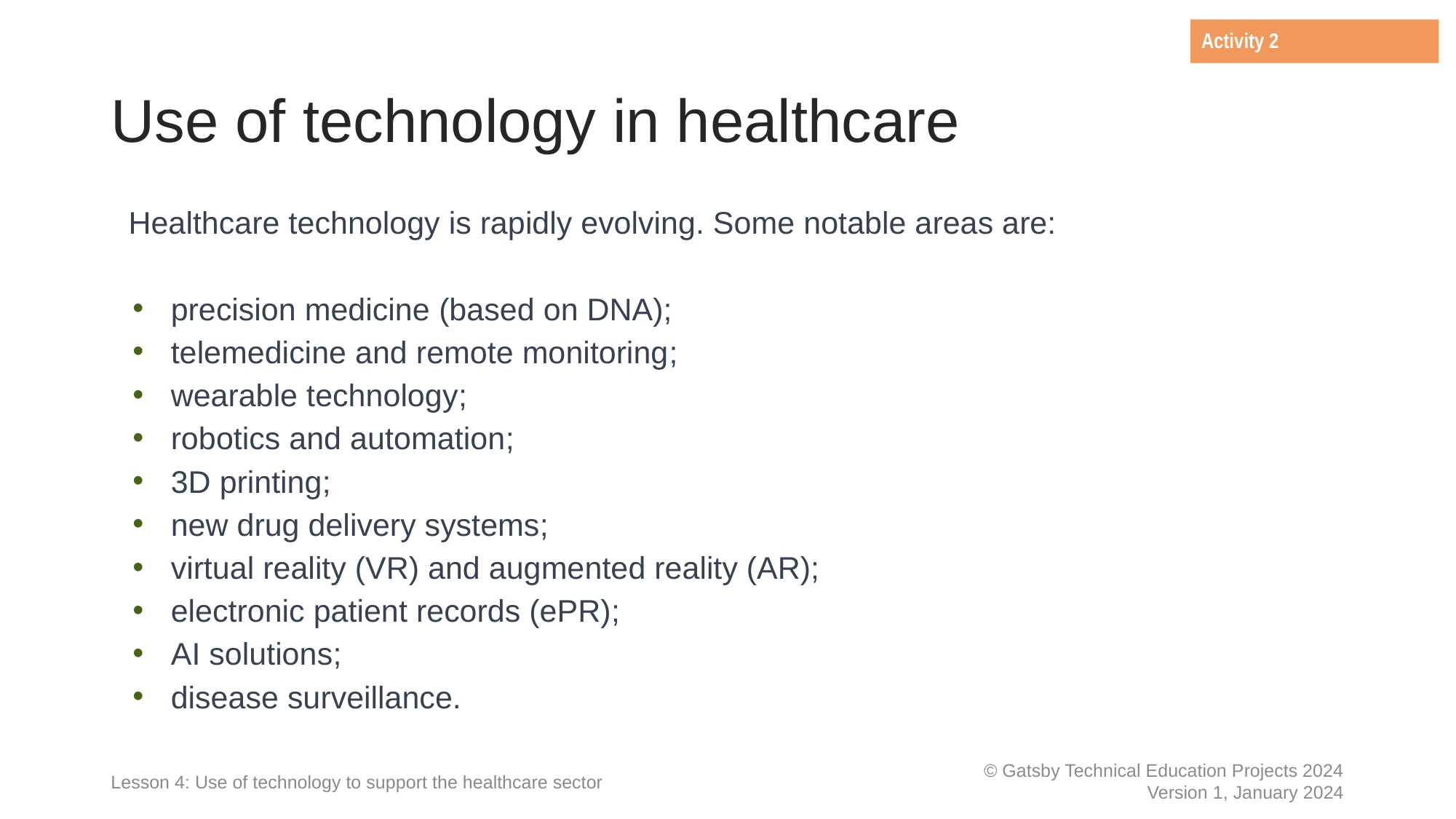

Activity 2
# Use of technology in healthcare
Healthcare technology is rapidly evolving. Some notable areas are:
 ​
precision medicine​ (based on DNA);
telemedicine and remote monitoring​;
wearable technology​;
robotics and automation​;
3D printing​;
new drug delivery systems​;
virtual reality (VR) and augmented reality (AR);​
electronic patient records (ePR)​;
AI solutions​;
disease surveillance.
Lesson 4: Use of technology to support the healthcare sector